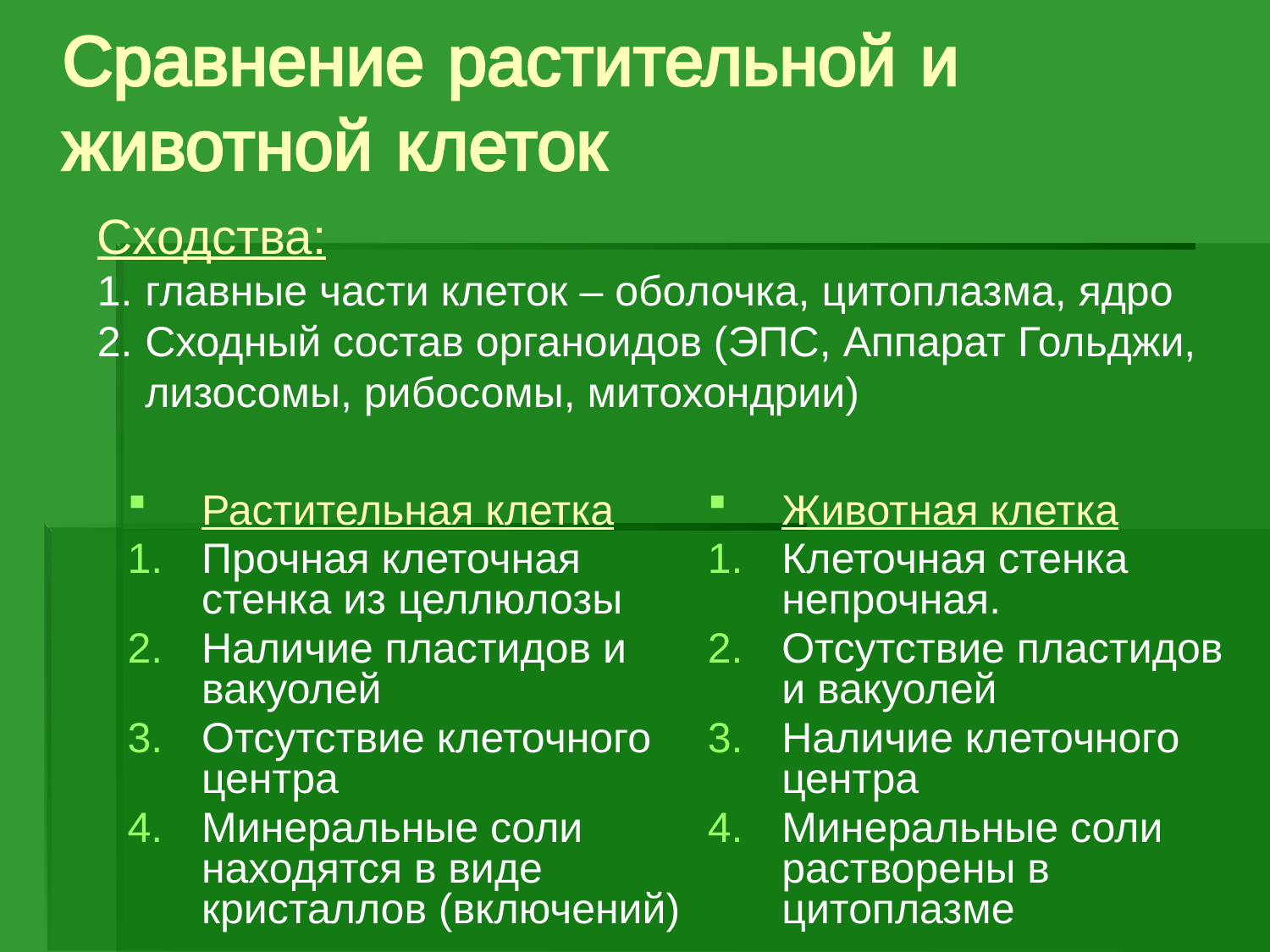

Сравнение растительной и животной клеток
Сходства:
главные части клеток – оболочка, цитоплазма, ядро
Сходный состав органоидов (ЭПС, Аппарат Гольджи, лизосомы, рибосомы, митохондрии)
Растительная клетка
Прочная клеточная стенка из целлюлозы
Наличие пластидов и вакуолей
Отсутствие клеточного центра
Минеральные соли находятся в виде кристаллов (включений)
Животная клетка
Клеточная стенка непрочная.
Отсутствие пластидов и вакуолей
Наличие клеточного центра
Минеральные соли растворены в цитоплазме